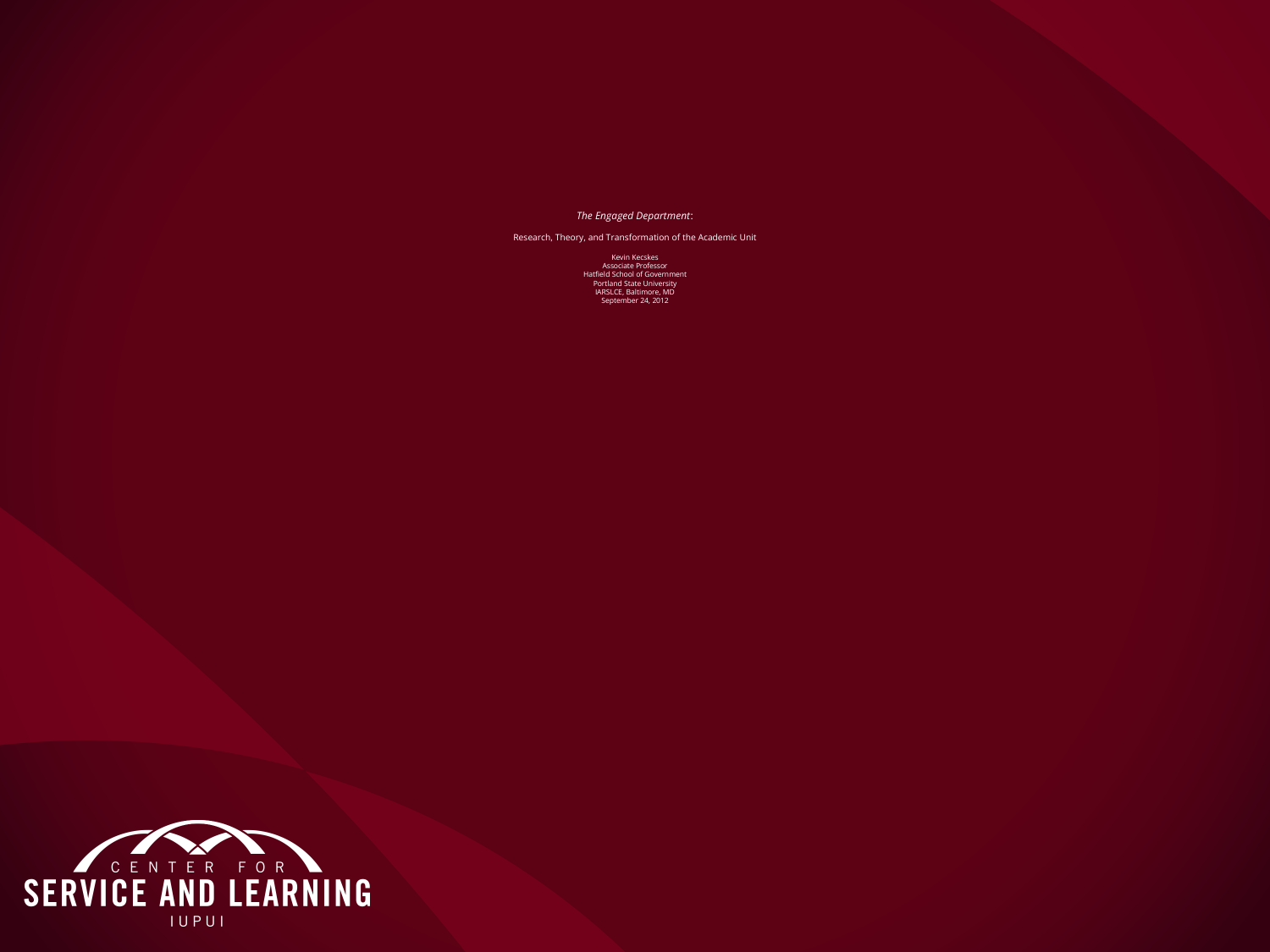

# The Engaged Department: Research, Theory, and Transformation of the Academic Unit Kevin Kecskes Associate Professor Hatfield School of Government Portland State University IARSLCE, Baltimore, MD September 24, 2012